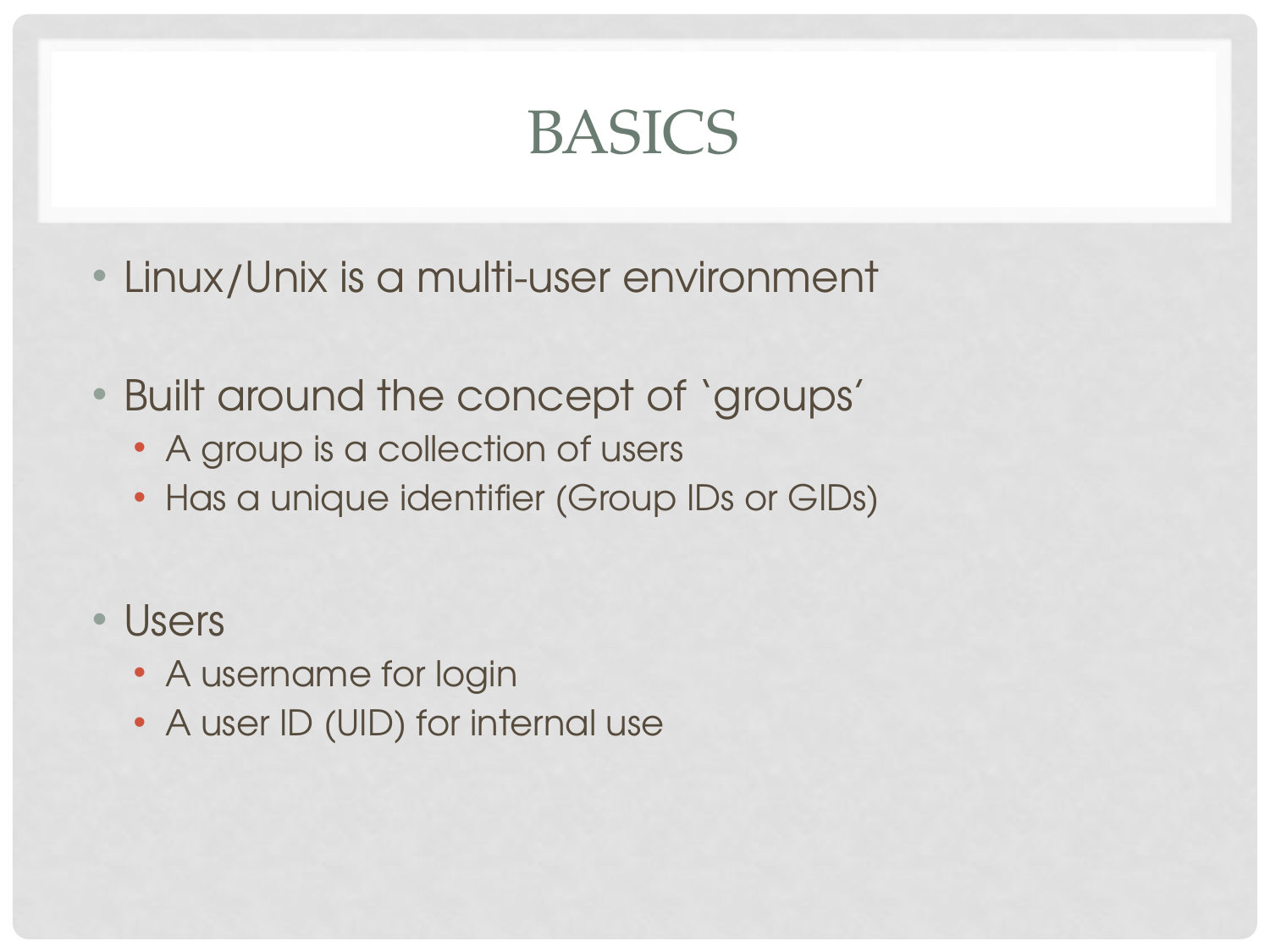

# basics
Linux/Unix is a multi-user environment

Built around the concept of ‘groups’
A group is a collection of users
Has a unique identifier (Group IDs or GIDs)

Users
A username for login
A user ID (UID) for internal use